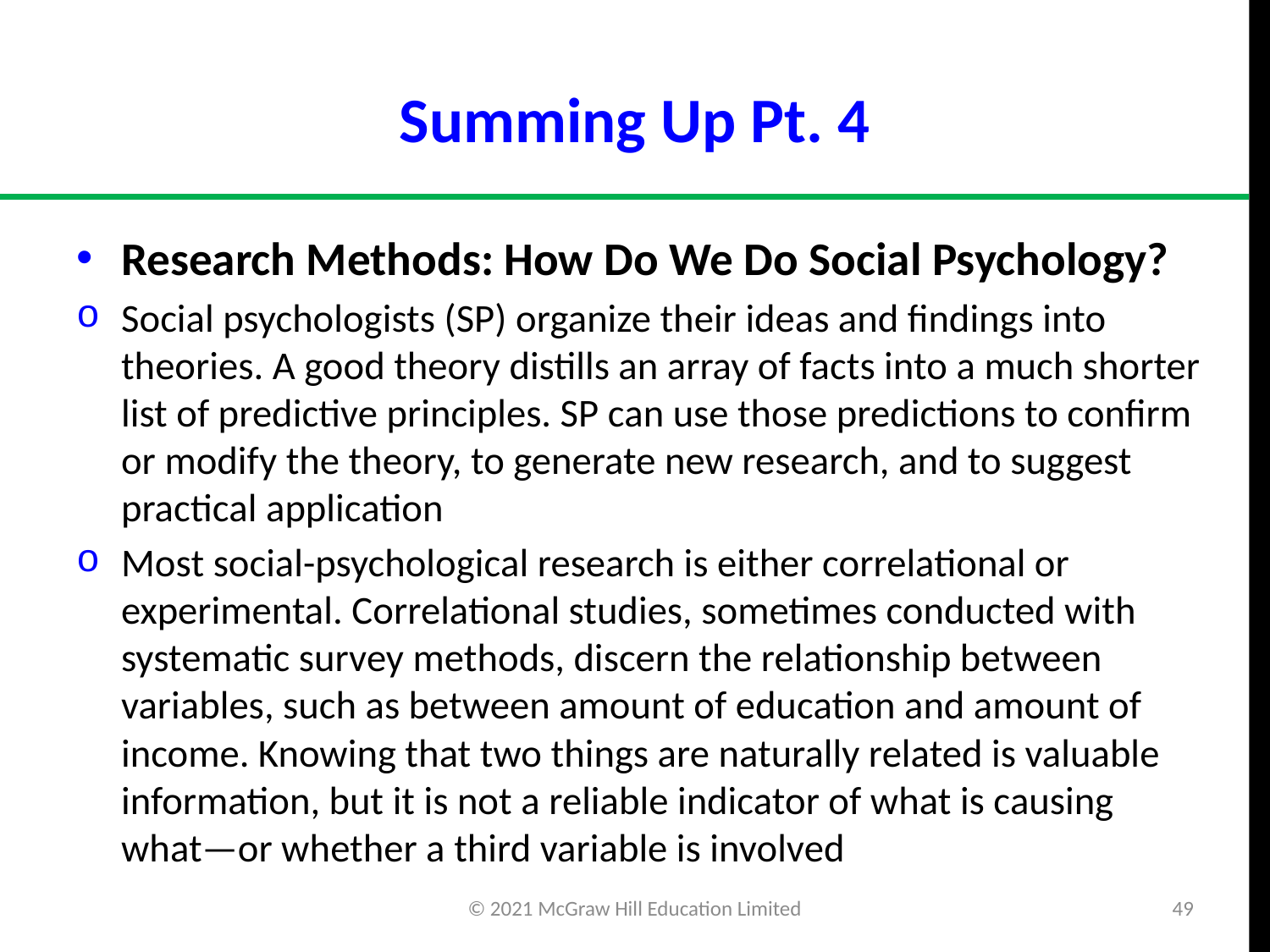

# Summing Up Pt. 4
Research Methods: How Do We Do Social Psychology?
Social psychologists (SP) organize their ideas and findings into theories. A good theory distills an array of facts into a much shorter list of predictive principles. SP can use those predictions to confirm or modify the theory, to generate new research, and to suggest practical application
Most social-psychological research is either correlational or experimental. Correlational studies, sometimes conducted with systematic survey methods, discern the relationship between variables, such as between amount of education and amount of income. Knowing that two things are naturally related is valuable information, but it is not a reliable indicator of what is causing what—or whether a third variable is involved
© 2021 McGraw Hill Education Limited
49